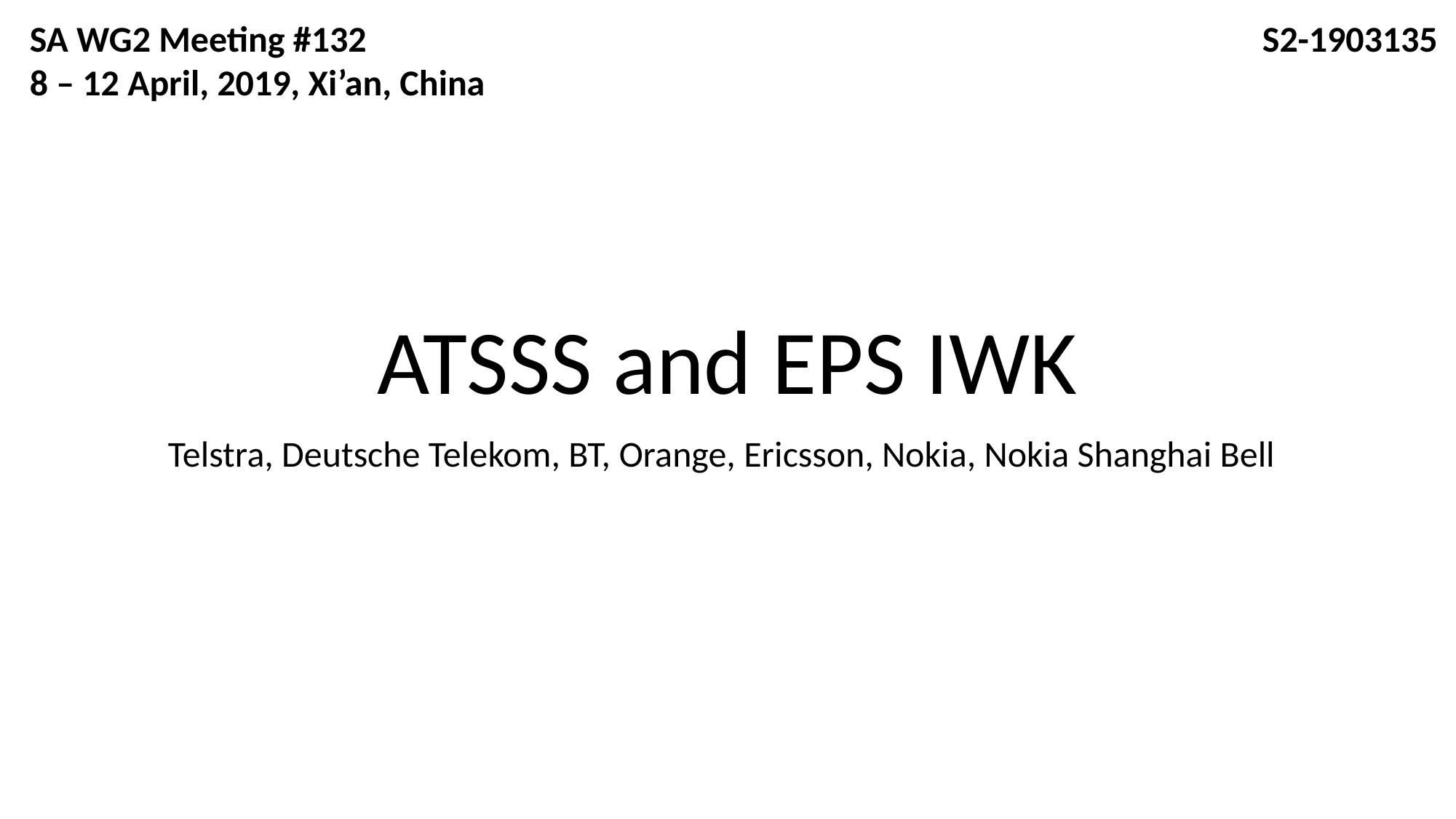

SA WG2 Meeting #132
8 – 12 April, 2019, Xi’an, China
S2-1903135
# ATSSS and EPS IWK
Telstra, Deutsche Telekom, BT, Orange, Ericsson, Nokia, Nokia Shanghai Bell